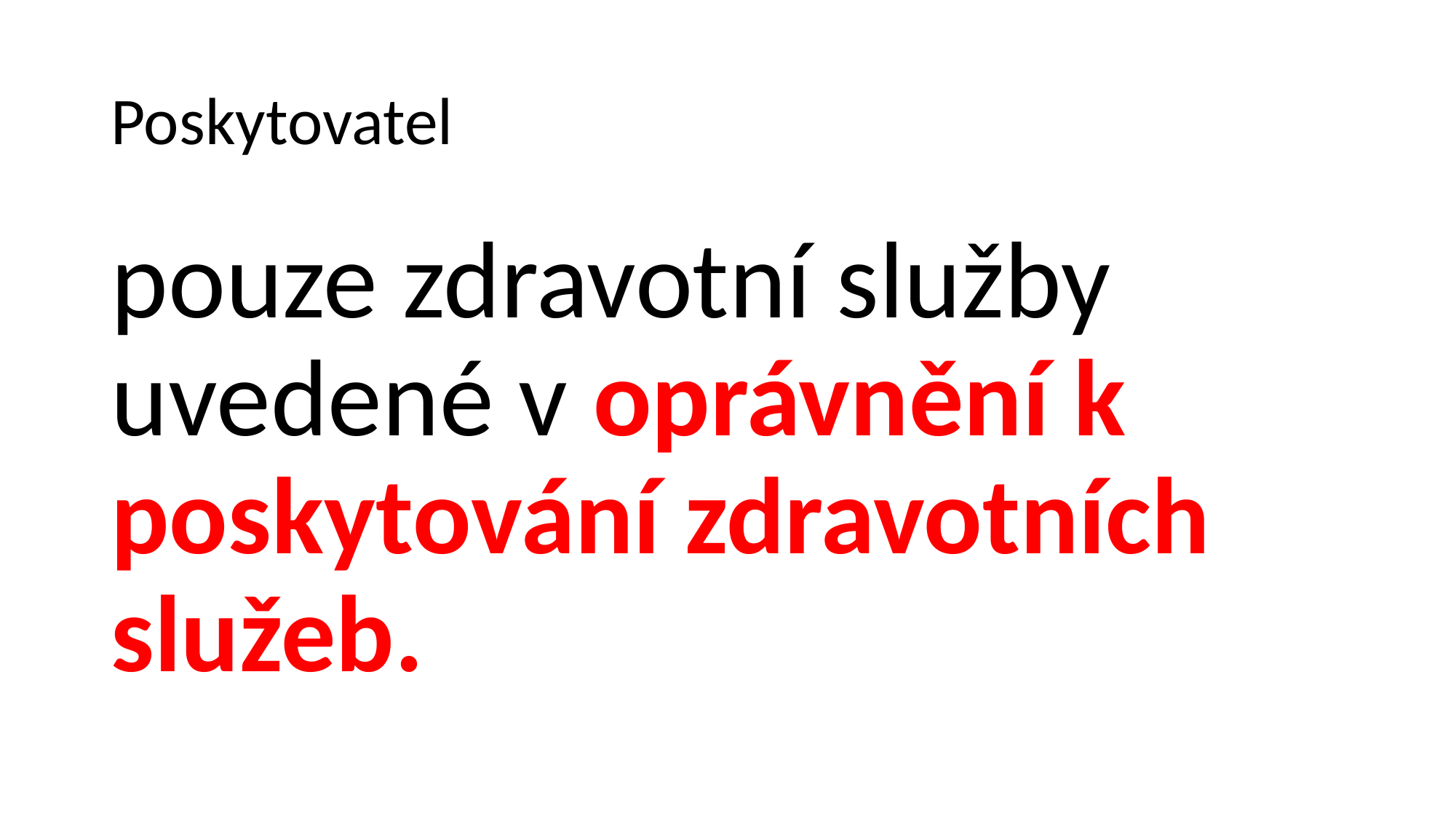

# Poskytovatel
pouze zdravotní služby uvedené v oprávnění k poskytování zdravotních služeb.